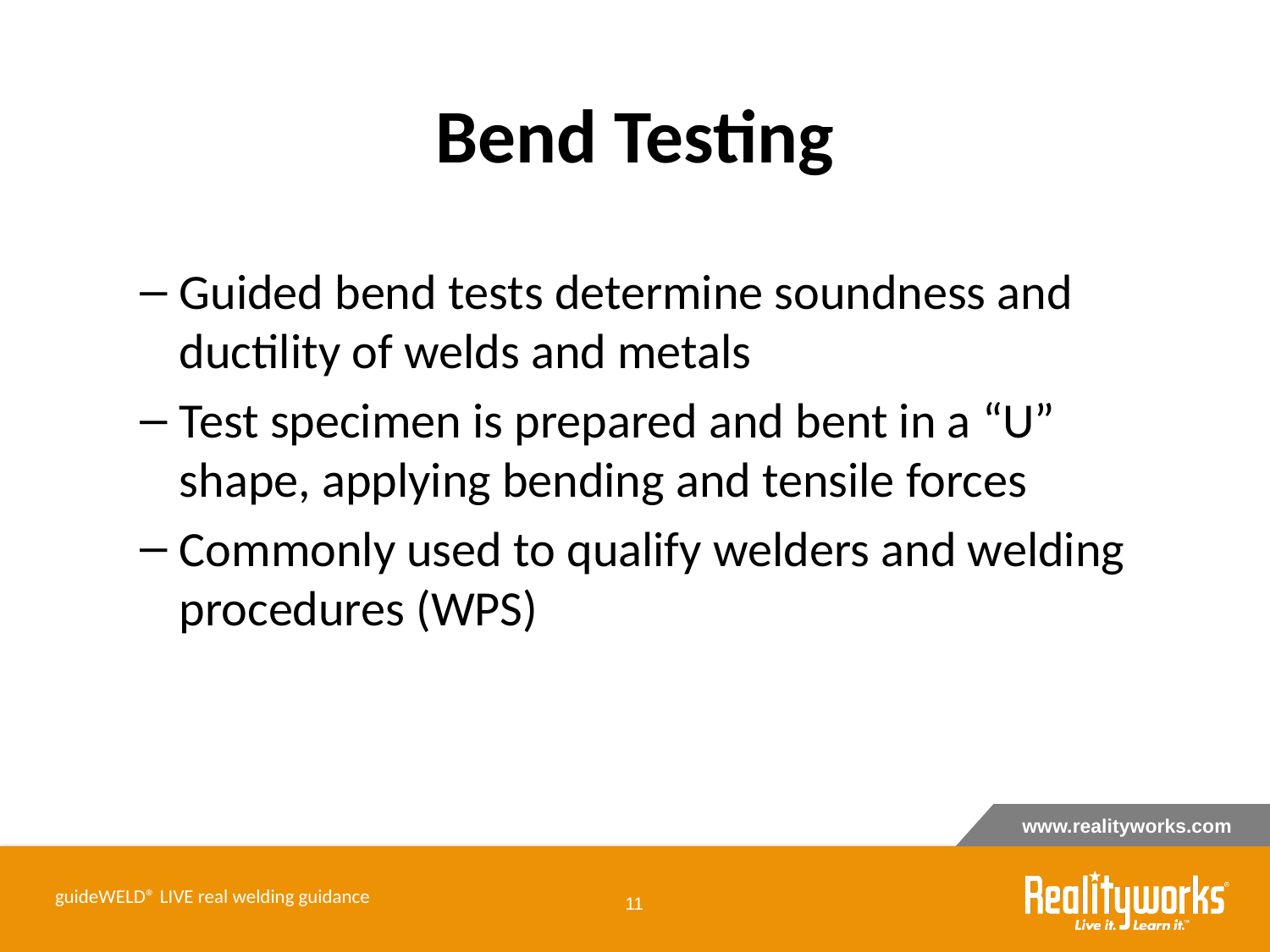

# Bend Testing
Guided bend tests determine soundness and ductility of welds and metals
Test specimen is prepared and bent in a “U” shape, applying bending and tensile forces
Commonly used to qualify welders and welding procedures (WPS)

guideWELD® LIVE real welding guidance
11